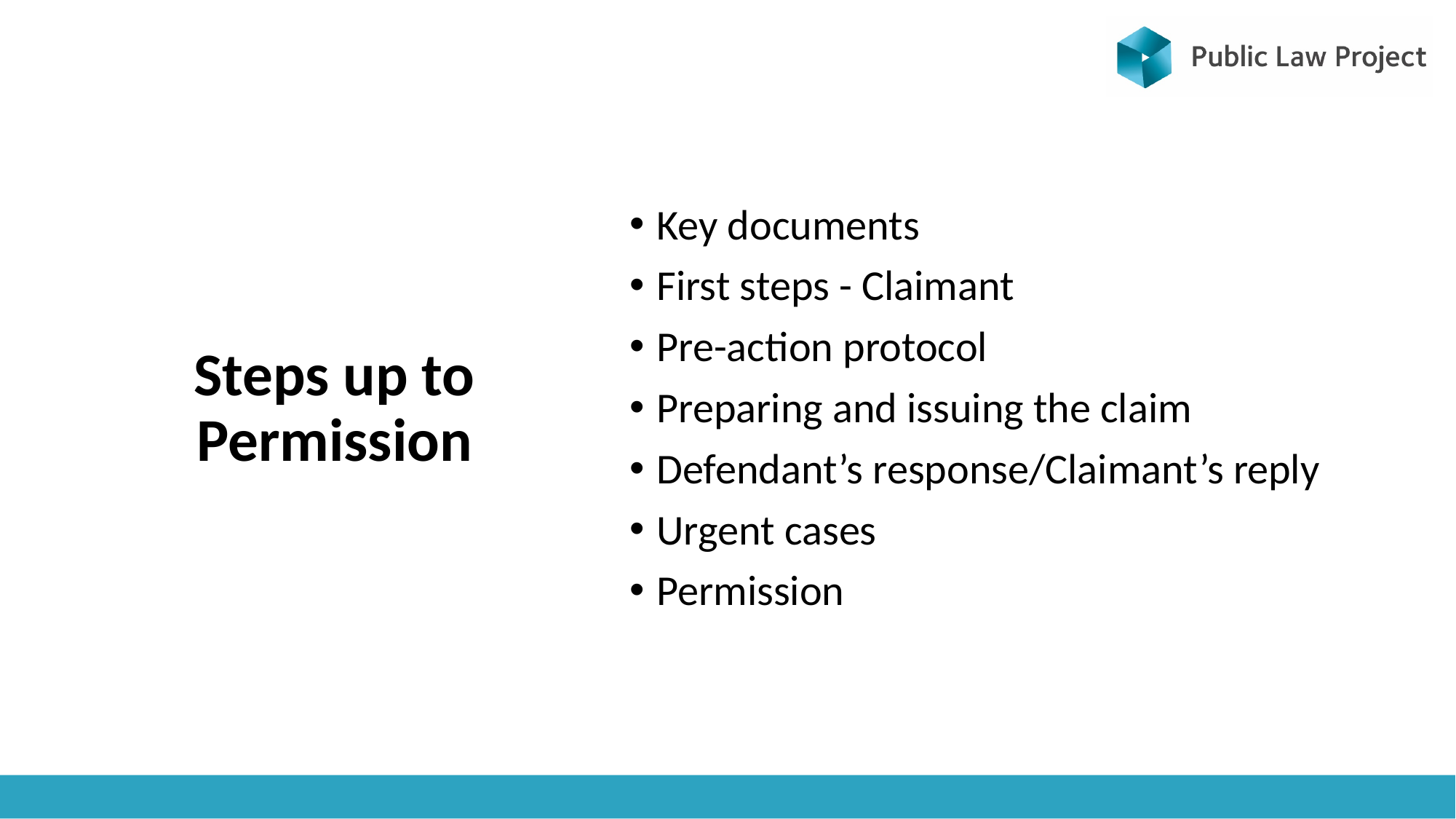

# Steps up to Permission
Key documents
First steps - Claimant
Pre-action protocol
Preparing and issuing the claim
Defendant’s response/Claimant’s reply
Urgent cases
Permission